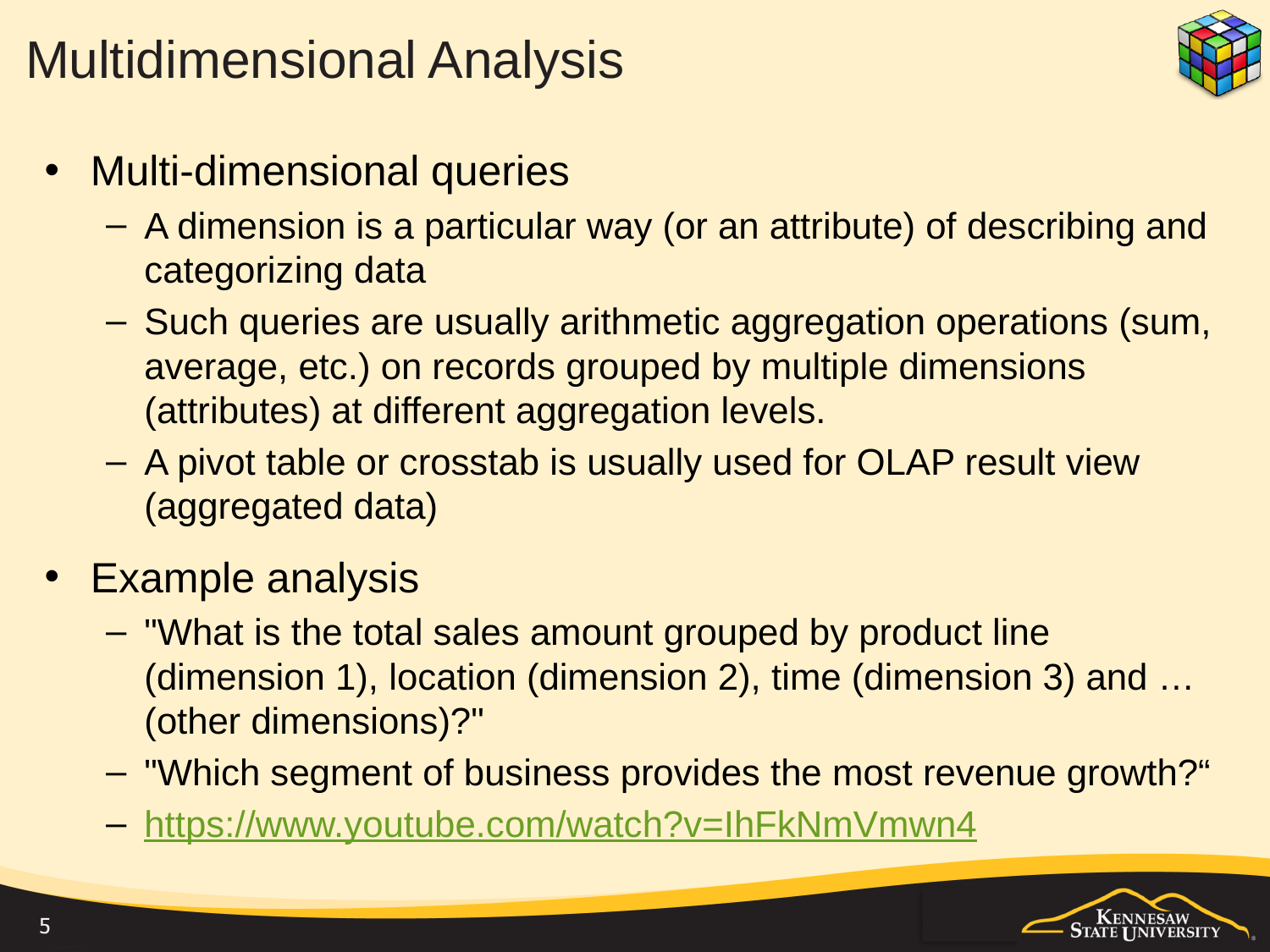

# Multidimensional Analysis
Multi-dimensional queries
A dimension is a particular way (or an attribute) of describing and categorizing data
Such queries are usually arithmetic aggregation operations (sum, average, etc.) on records grouped by multiple dimensions (attributes) at different aggregation levels.
A pivot table or crosstab is usually used for OLAP result view (aggregated data)
Example analysis
"What is the total sales amount grouped by product line (dimension 1), location (dimension 2), time (dimension 3) and … (other dimensions)?"
"Which segment of business provides the most revenue growth?“
https://www.youtube.com/watch?v=IhFkNmVmwn4
5